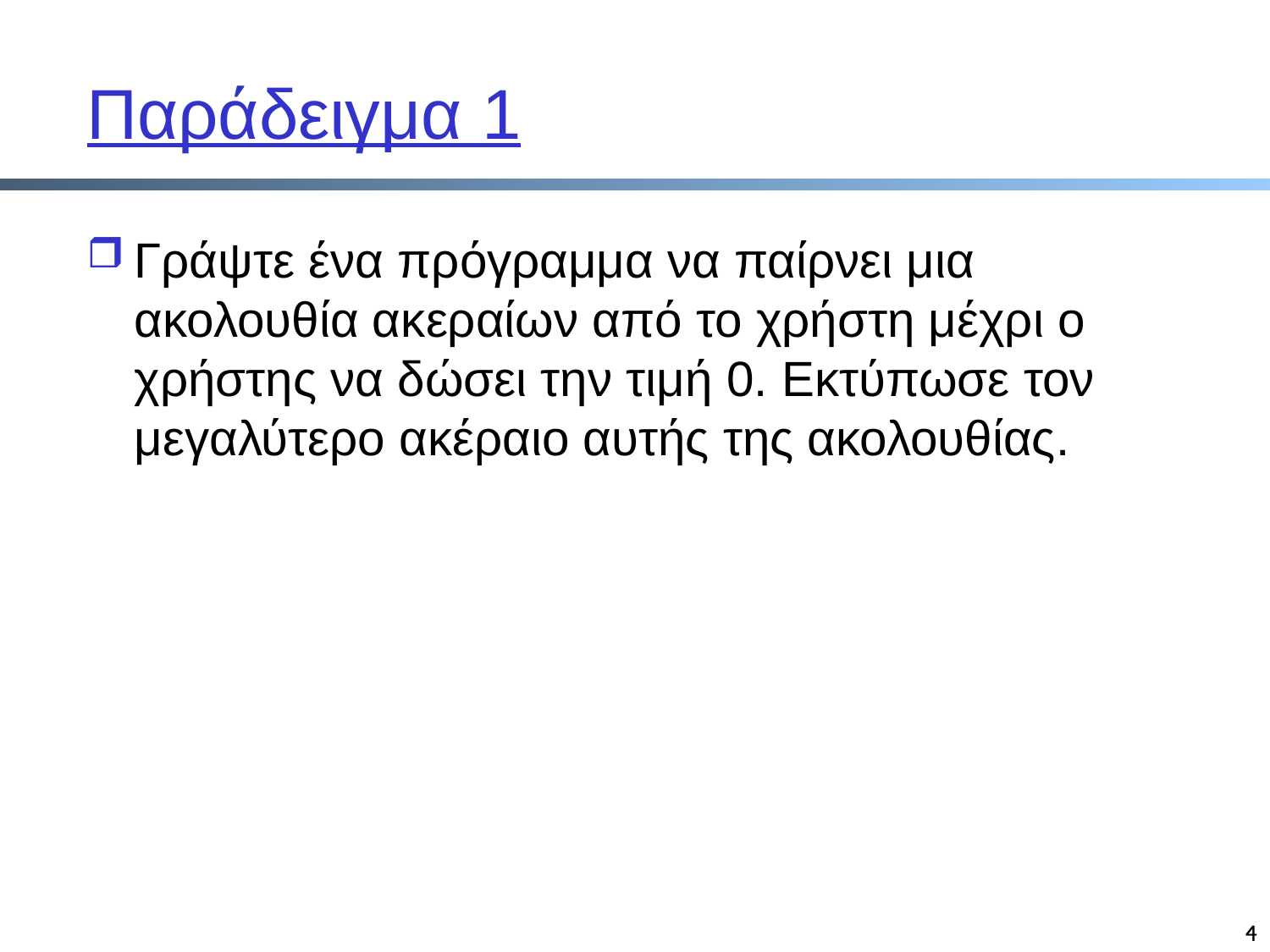

# Παράδειγμα 1
Γράψτε ένα πρόγραμμα να παίρνει μια ακολουθία ακεραίων από το χρήστη μέχρι ο χρήστης να δώσει την τιμή 0. Εκτύπωσε τον μεγαλύτερο ακέραιο αυτής της ακολουθίας.
4